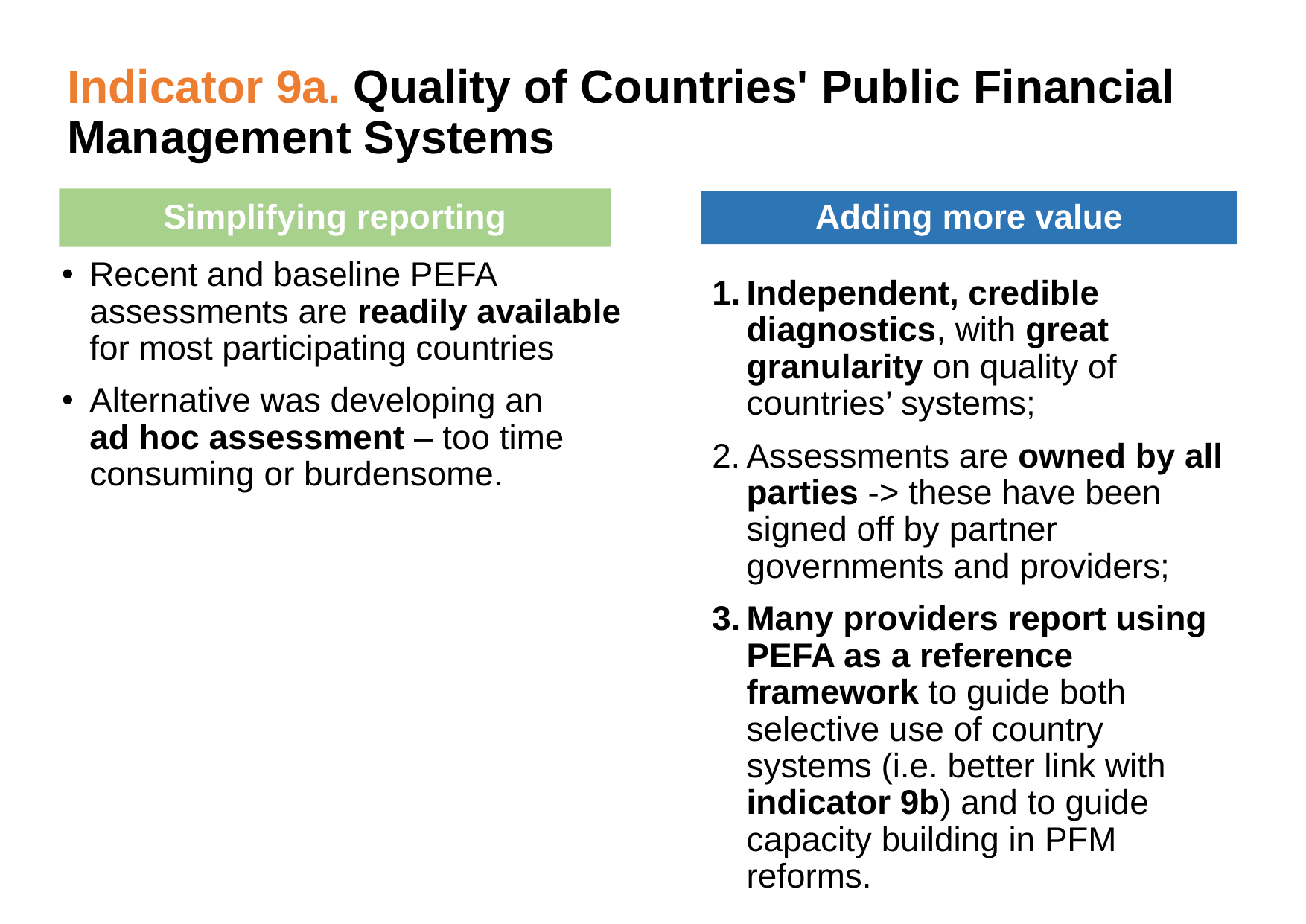

# Indicator 9a. Quality of Countries' Public Financial Management Systems
Simplifying reporting
Adding more value
Recent and baseline PEFA assessments are readily available for most participating countries
Alternative was developing an
ad hoc assessment – too time consuming or burdensome.
Independent, credible diagnostics, with great granularity on quality of countries’ systems;
Assessments are owned by all parties -> these have been signed off by partner governments and providers;
Many providers report using PEFA as a reference framework to guide both selective use of country systems (i.e. better link with indicator 9b) and to guide capacity building in PFM reforms.